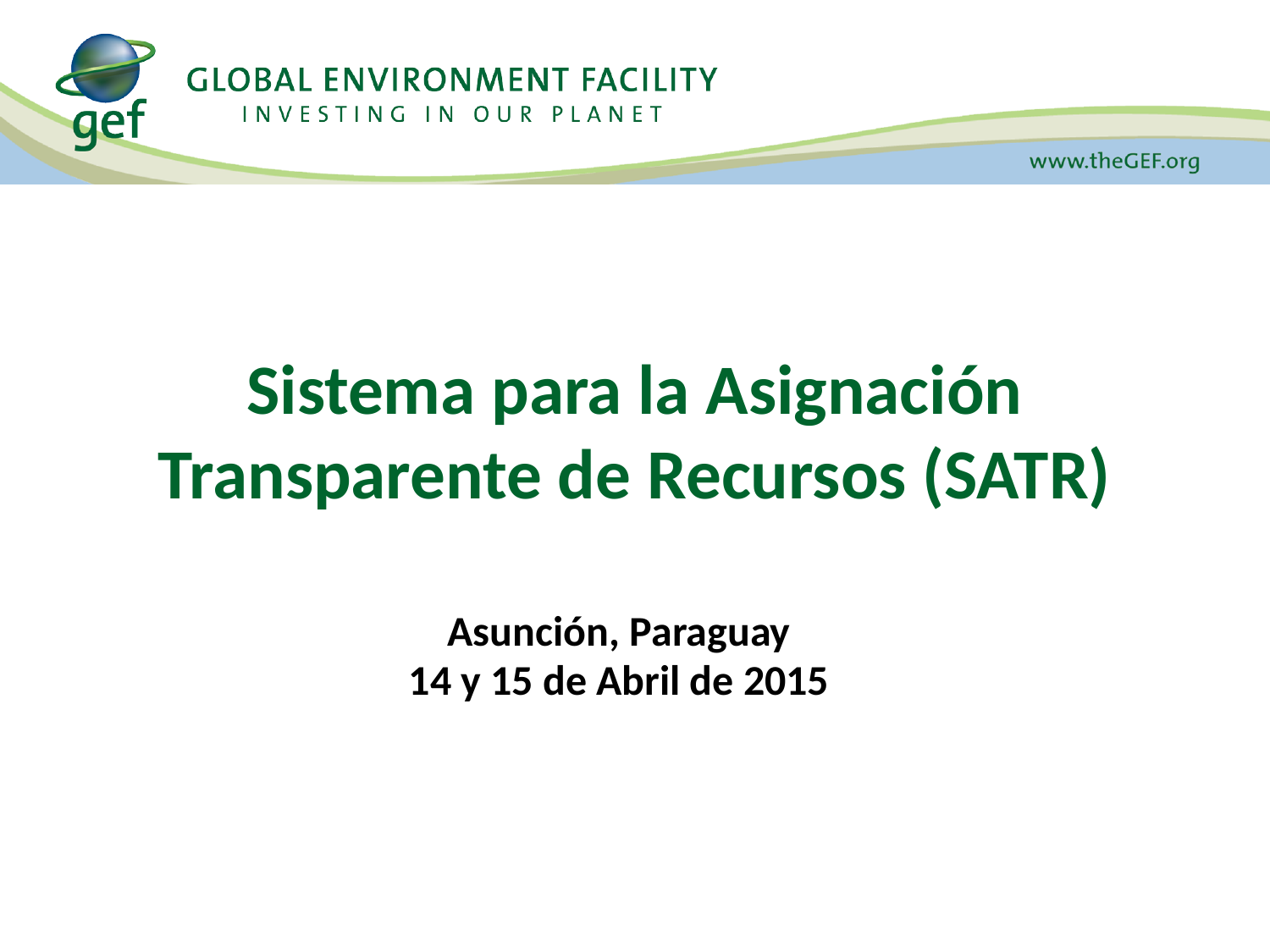

# Sistema para la Asignación Transparente de Recursos (SATR)

Asunción, Paraguay
14 y 15 de Abril de 2015